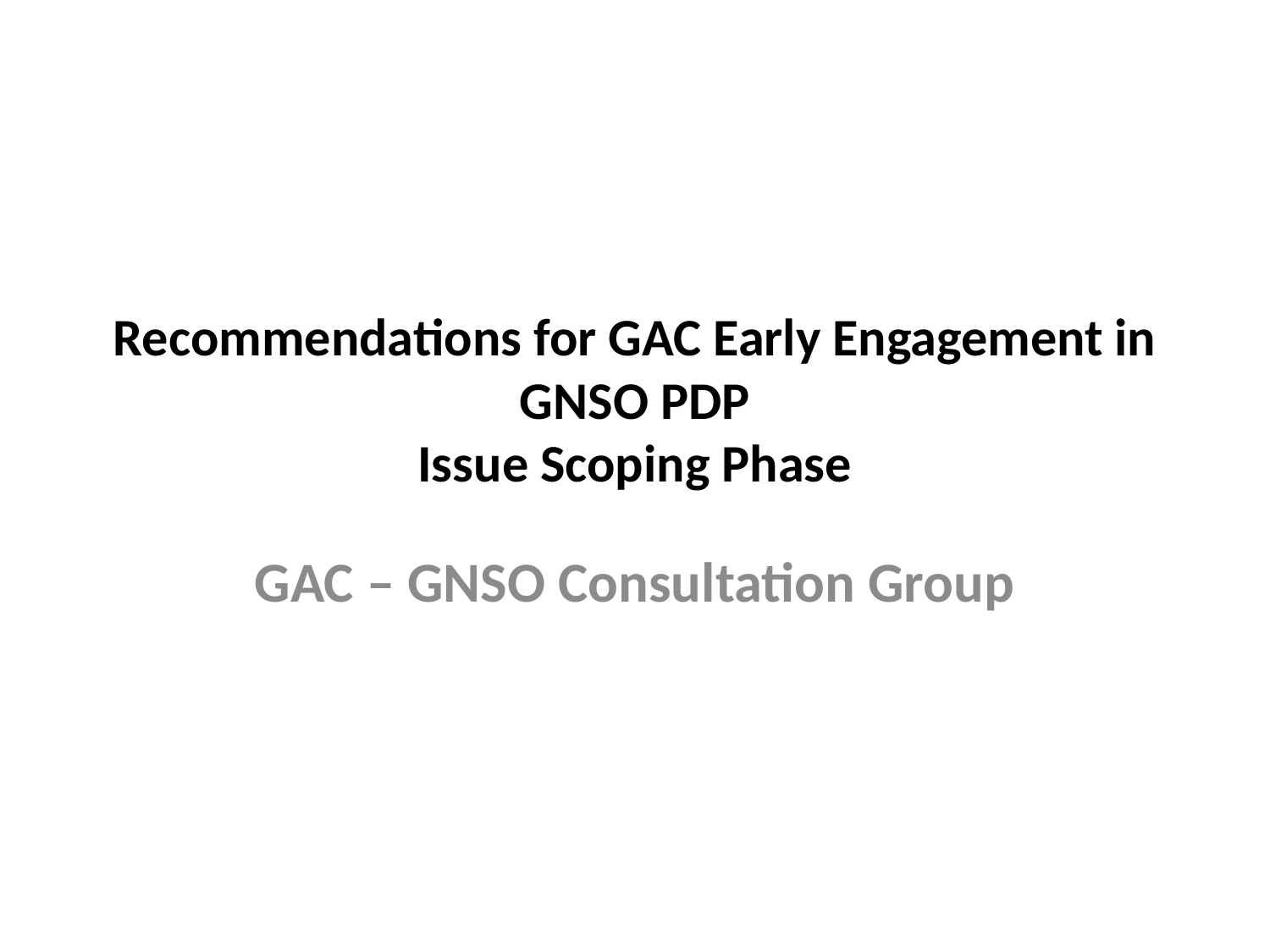

# Recommendations for GAC Early Engagement in GNSO PDP Issue Scoping Phase
GAC – GNSO Consultation Group